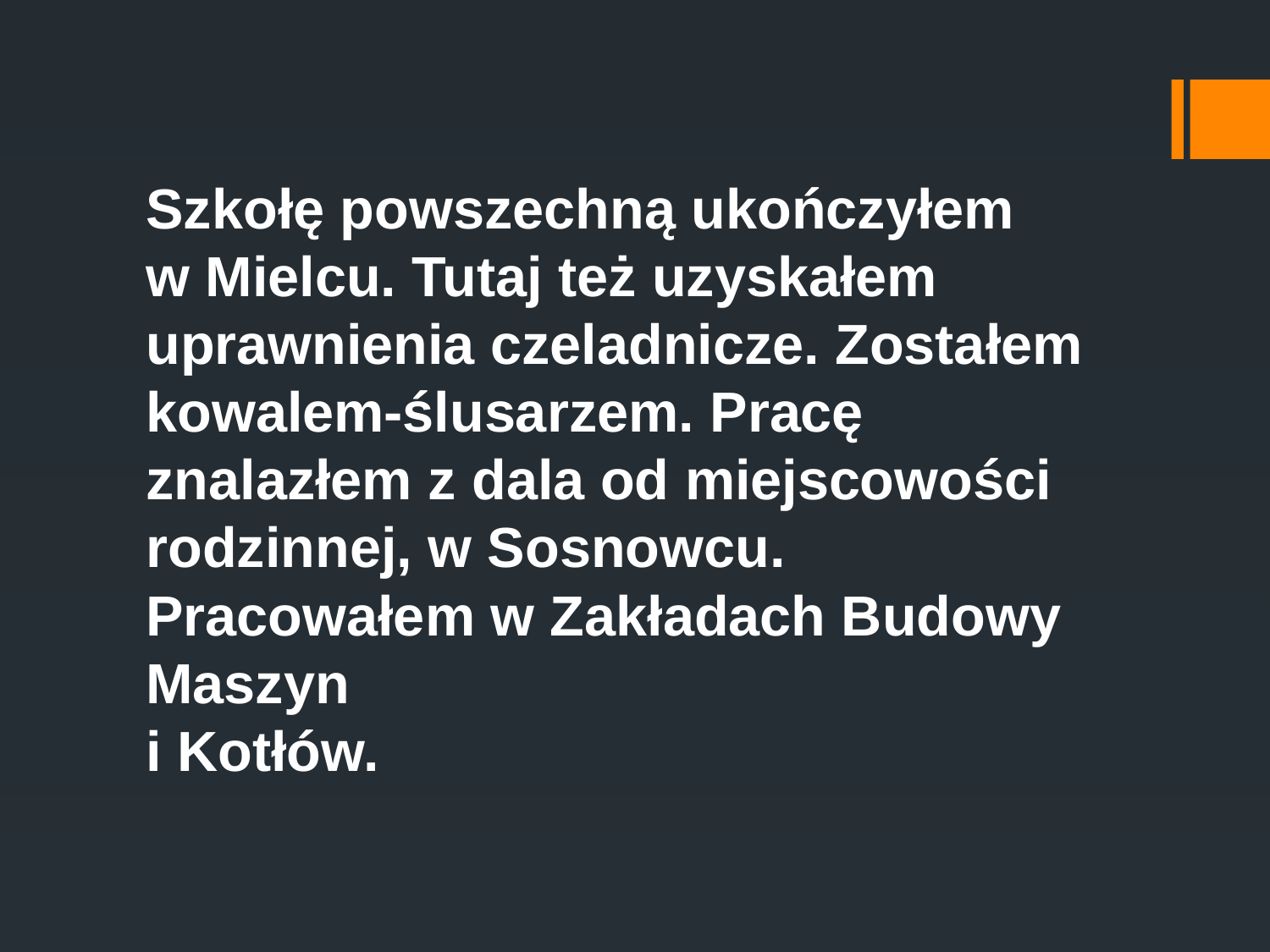

Szkołę powszechną ukończyłem
w Mielcu. Tutaj też uzyskałem uprawnienia czeladnicze. Zostałem kowalem-ślusarzem. Pracę znalazłem z dala od miejscowości rodzinnej, w Sosnowcu. Pracowałem w Zakładach Budowy Maszyn
i Kotłów.